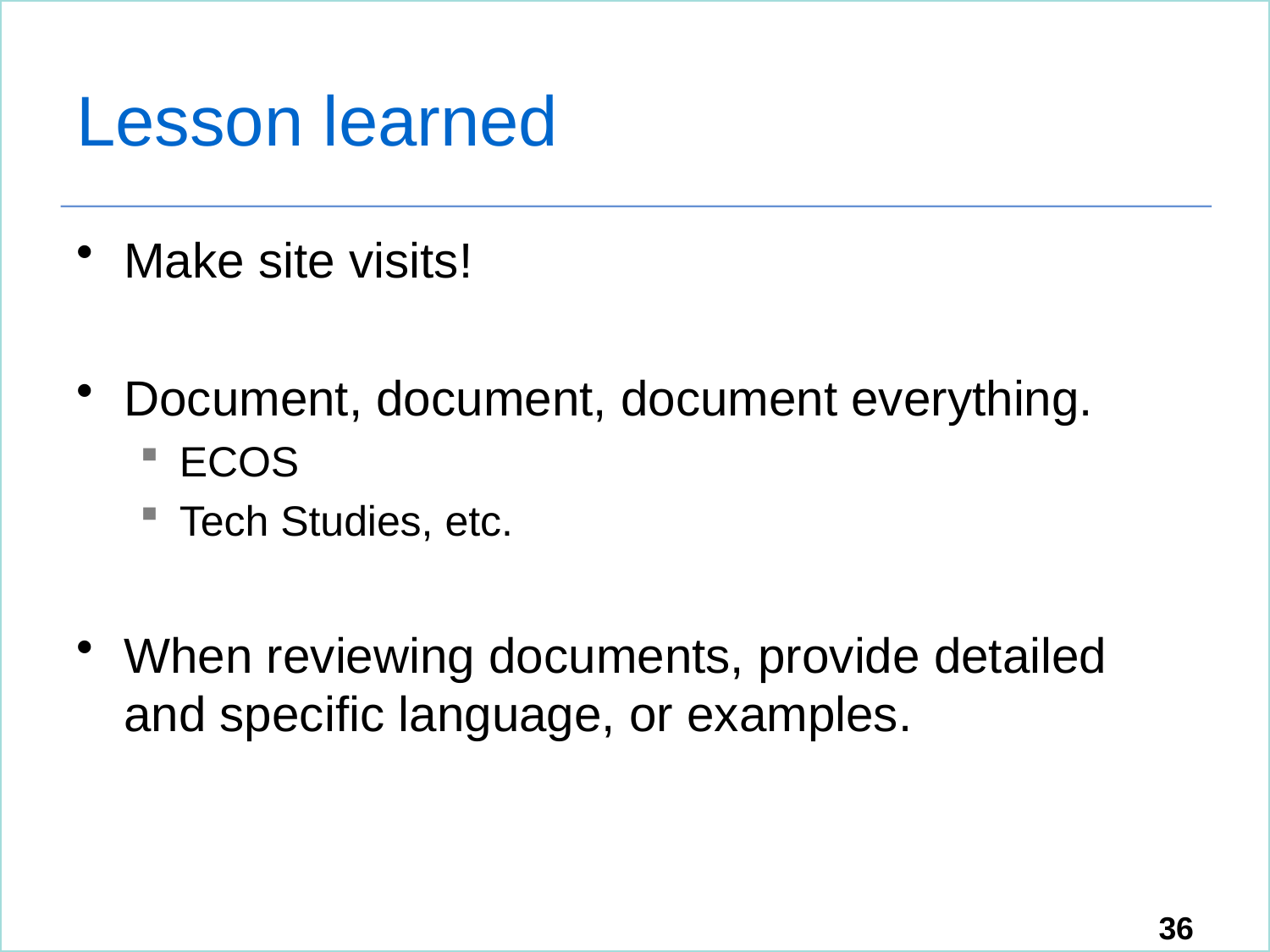

# Lesson learned
Make site visits!

Document, document, document everything.
ECOS
Tech Studies, etc.

When reviewing documents, provide detailed and specific language, or examples.

36